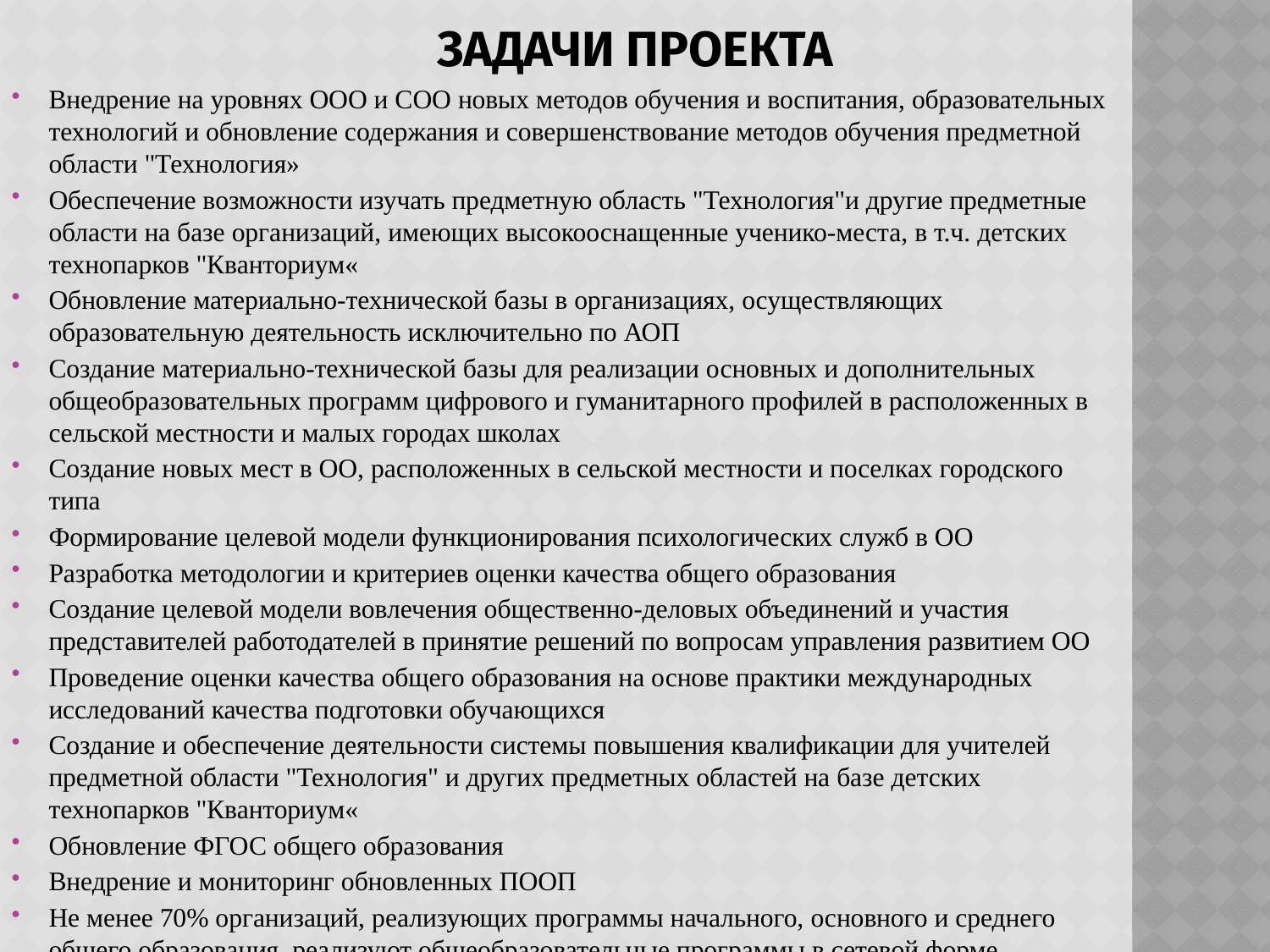

# Задачи проекта
Внедрение на уровнях ООО и СОО новых методов обучения и воспитания, образовательных технологий и обновление содержания и совершенствование методов обучения предметной области "Технология»
Обеспечение возможности изучать предметную область "Технология"и другие предметные области на базе организаций, имеющих высокооснащенные ученико-места, в т.ч. детских технопарков "Кванториум«
Обновление материально-технической базы в организациях, осуществляющих образовательную деятельность исключительно по АОП
Создание материально-технической базы для реализации основных и дополнительных общеобразовательных программ цифрового и гуманитарного профилей в расположенных в сельской местности и малых городах школах
Создание новых мест в ОО, расположенных в сельской местности и поселках городского типа
Формирование целевой модели функционирования психологических служб в ОО
Разработка методологии и критериев оценки качества общего образования
Создание целевой модели вовлечения общественно-деловых объединений и участия представителей работодателей в принятие решений по вопросам управления развитием ОО
Проведение оценки качества общего образования на основе практики международных исследований качества подготовки обучающихся
Создание и обеспечение деятельности системы повышения квалификации для учителей предметной области "Технология" и других предметных областей на базе детских технопарков "Кванториум«
Обновление ФГОС общего образования
Внедрение и мониторинг обновленных ПООП
Не менее 70% организаций, реализующих программы начального, основного и среднего общего образования, реализуют общеобразовательные программы в сетевой форме